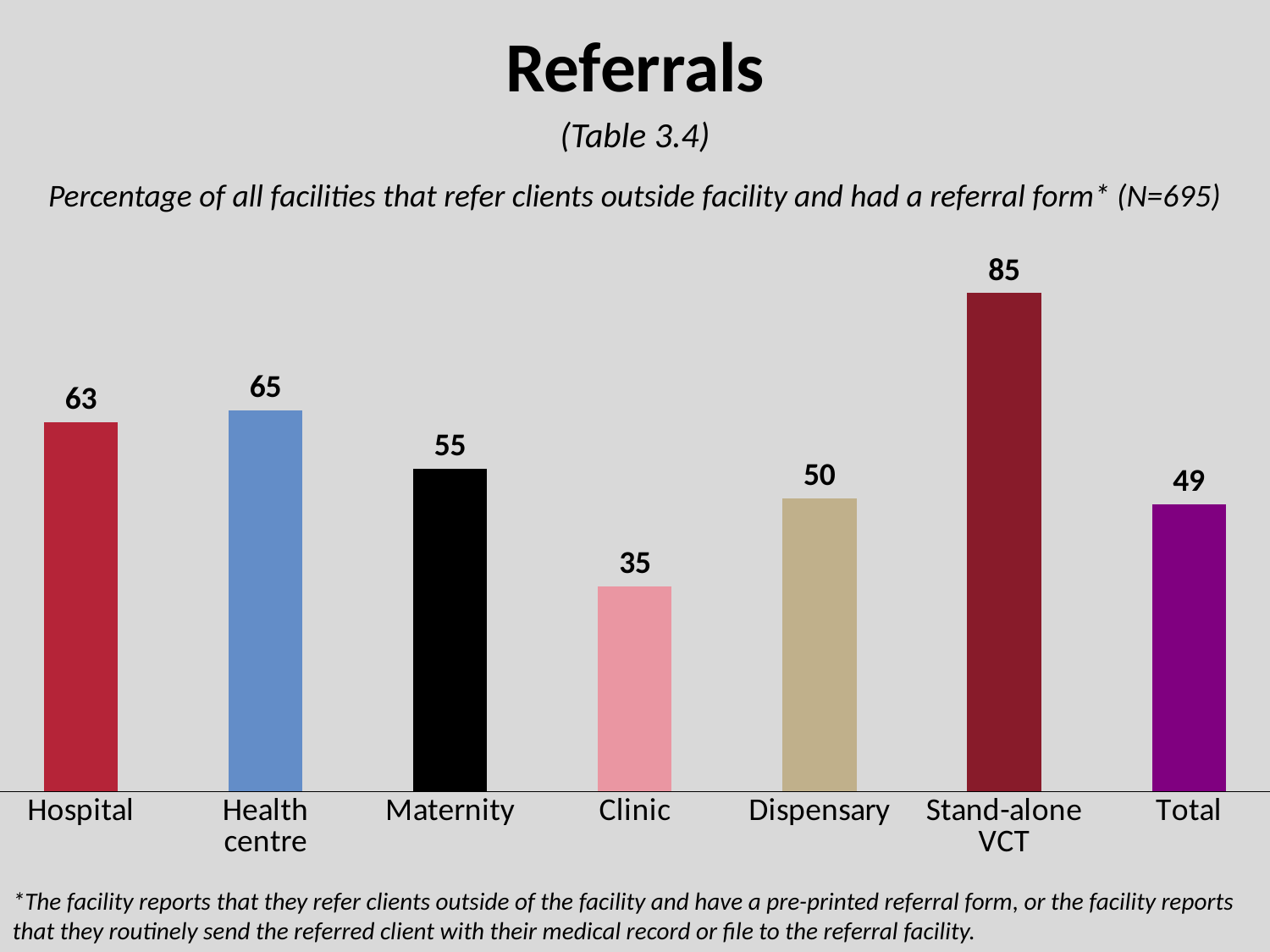

# Referrals
(Table 3.4)
Percentage of all facilities that refer clients outside facility and had a referral form* (N=695)

### Chart

| Category | Series 1 |
|---|---|
| Hospital | 63.0 |
| Health centre | 65.0 |
| Maternity | 55.0 |
| Clinic | 35.0 |
| Dispensary | 50.0 |
| Stand-alone VCT | 85.0 |
| Total | 49.0 |
*The facility reports that they refer clients outside of the facility and have a pre-printed referral form, or the facility reports that they routinely send the referred client with their medical record or file to the referral facility.